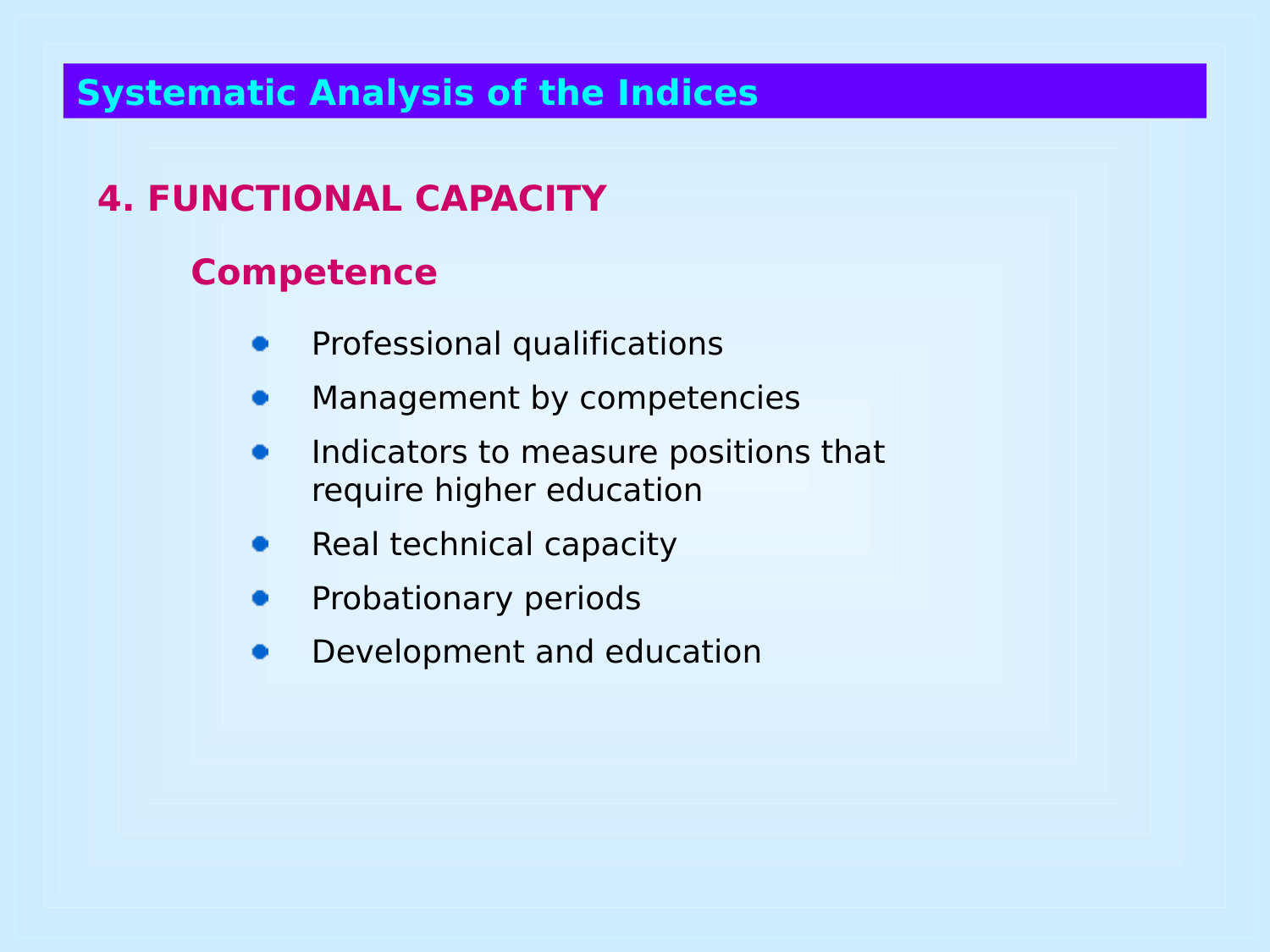

Systematic Analysis of the Indices
4. FUNCTIONAL CAPACITY
Competence
Professional qualifications
Management by competencies
Indicators to measure positions that require higher education
Real technical capacity
Probationary periods
Development and education